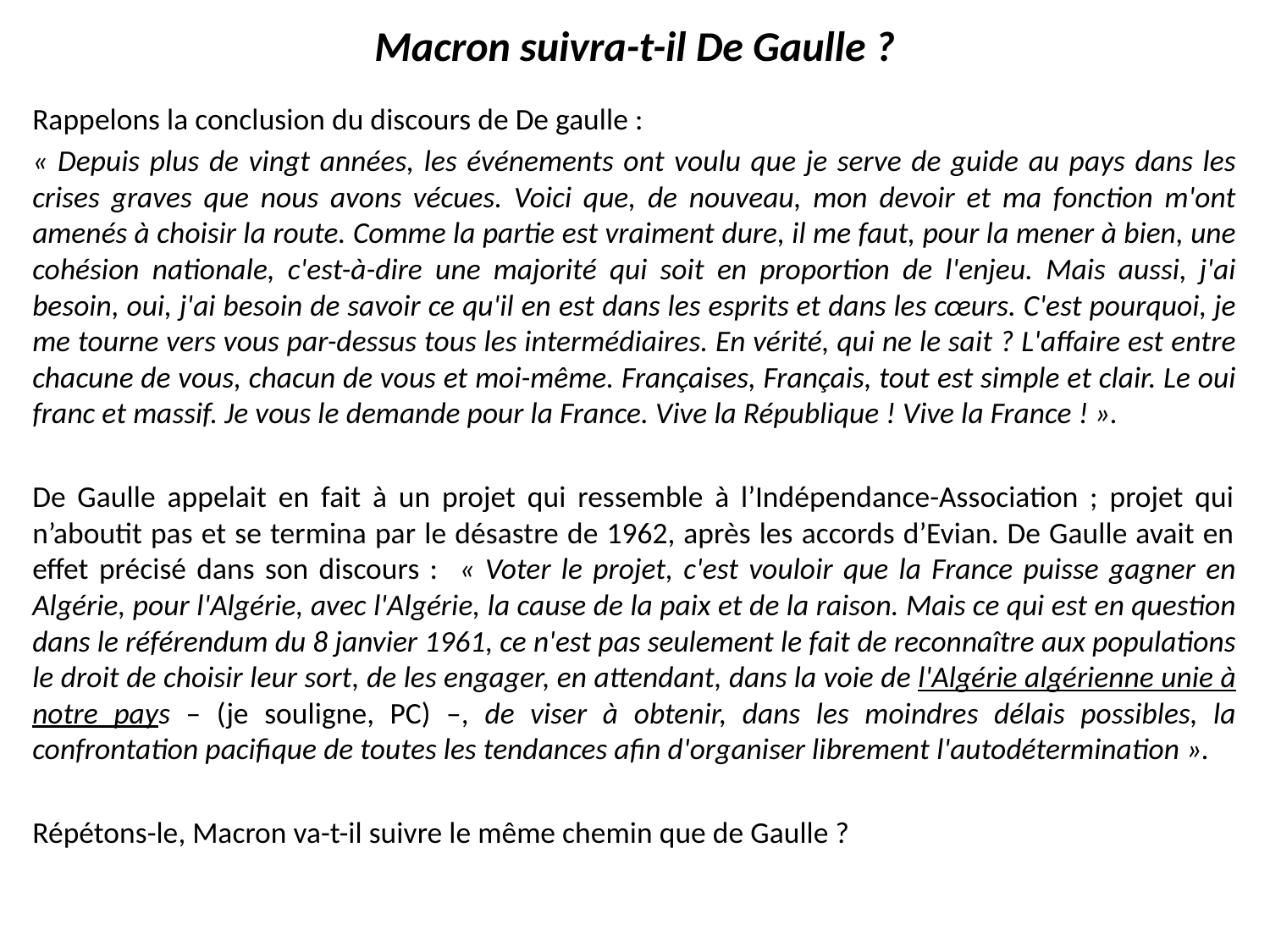

# Macron suivra-t-il De Gaulle ?
Rappelons la conclusion du discours de De gaulle :
« Depuis plus de vingt années, les événements ont voulu que je serve de guide au pays dans les crises graves que nous avons vécues. Voici que, de nouveau, mon devoir et ma fonction m'ont amenés à choisir la route. Comme la partie est vraiment dure, il me faut, pour la mener à bien, une cohésion nationale, c'est-à-dire une majorité qui soit en proportion de l'enjeu. Mais aussi, j'ai besoin, oui, j'ai besoin de savoir ce qu'il en est dans les esprits et dans les cœurs. C'est pourquoi, je me tourne vers vous par-dessus tous les intermédiaires. En vérité, qui ne le sait ? L'affaire est entre chacune de vous, chacun de vous et moi-même. Françaises, Français, tout est simple et clair. Le oui franc et massif. Je vous le demande pour la France. Vive la République ! Vive la France ! ».

De Gaulle appelait en fait à un projet qui ressemble à l’Indépendance-Association ; projet qui n’aboutit pas et se termina par le désastre de 1962, après les accords d’Evian. De Gaulle avait en effet précisé dans son discours :  « Voter le projet, c'est vouloir que la France puisse gagner en Algérie, pour l'Algérie, avec l'Algérie, la cause de la paix et de la raison. Mais ce qui est en question dans le référendum du 8 janvier 1961, ce n'est pas seulement le fait de reconnaître aux populations le droit de choisir leur sort, de les engager, en attendant, dans la voie de l'Algérie algérienne unie à notre pays – (je souligne, PC) –, de viser à obtenir, dans les moindres délais possibles, la confrontation pacifique de toutes les tendances afin d'organiser librement l'autodétermination ».

Répétons-le, Macron va-t-il suivre le même chemin que de Gaulle ?